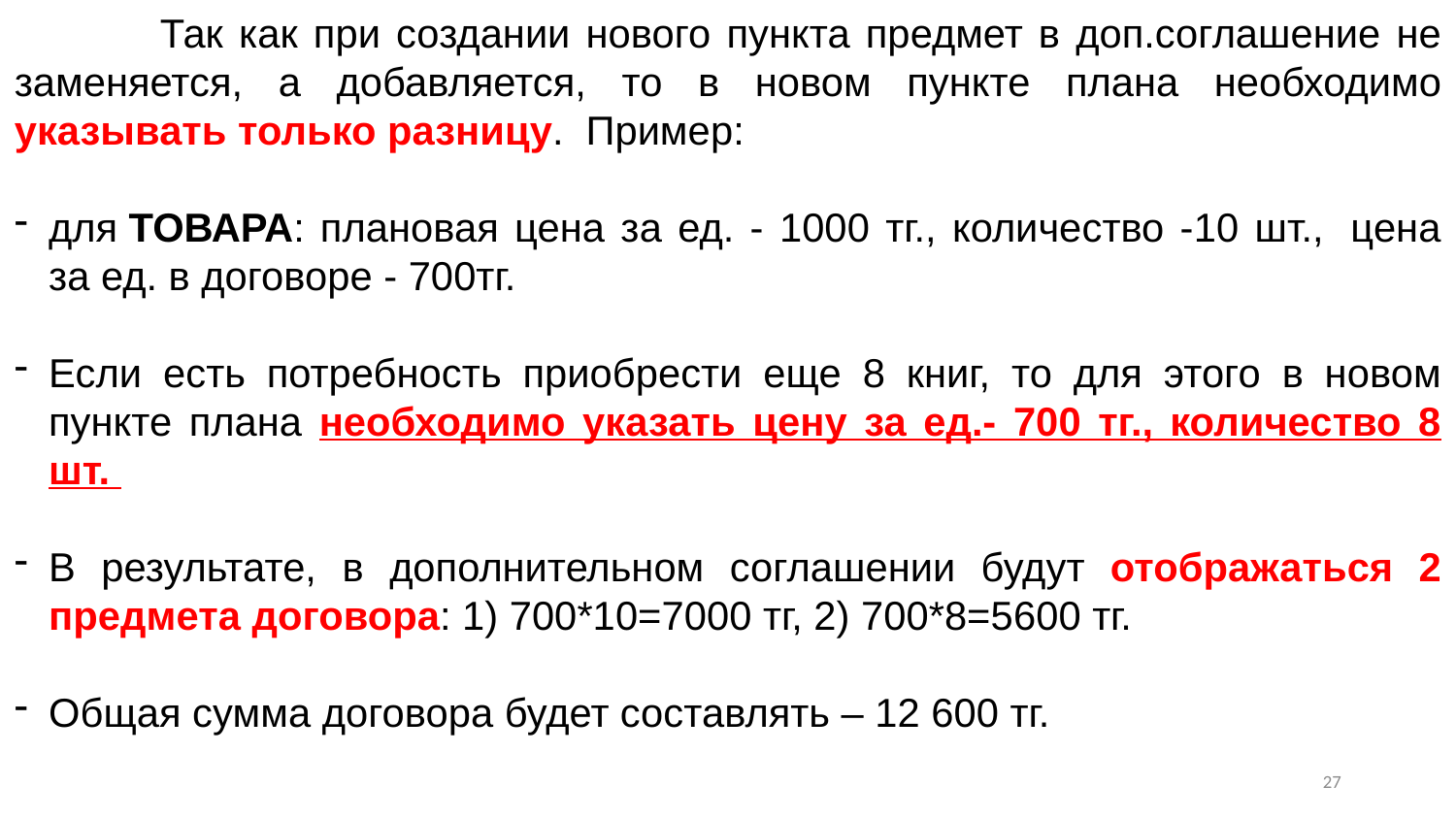

Так как при создании нового пункта предмет в доп.соглашение не заменяется, а добавляется, то в новом пункте плана необходимо указывать только разницу.  Пример:

для ТОВАРА: плановая цена за ед. - 1000 тг., количество -10 шт.,  цена за ед. в договоре - 700тг.

Если есть потребность приобрести еще 8 книг, то для этого в новом пункте плана необходимо указать цену за ед.- 700 тг., количество 8 шт.

В результате, в дополнительном соглашении будут отображаться 2 предмета договора: 1) 700*10=7000 тг, 2) 700*8=5600 тг.

Общая сумма договора будет составлять – 12 600 тг.
27